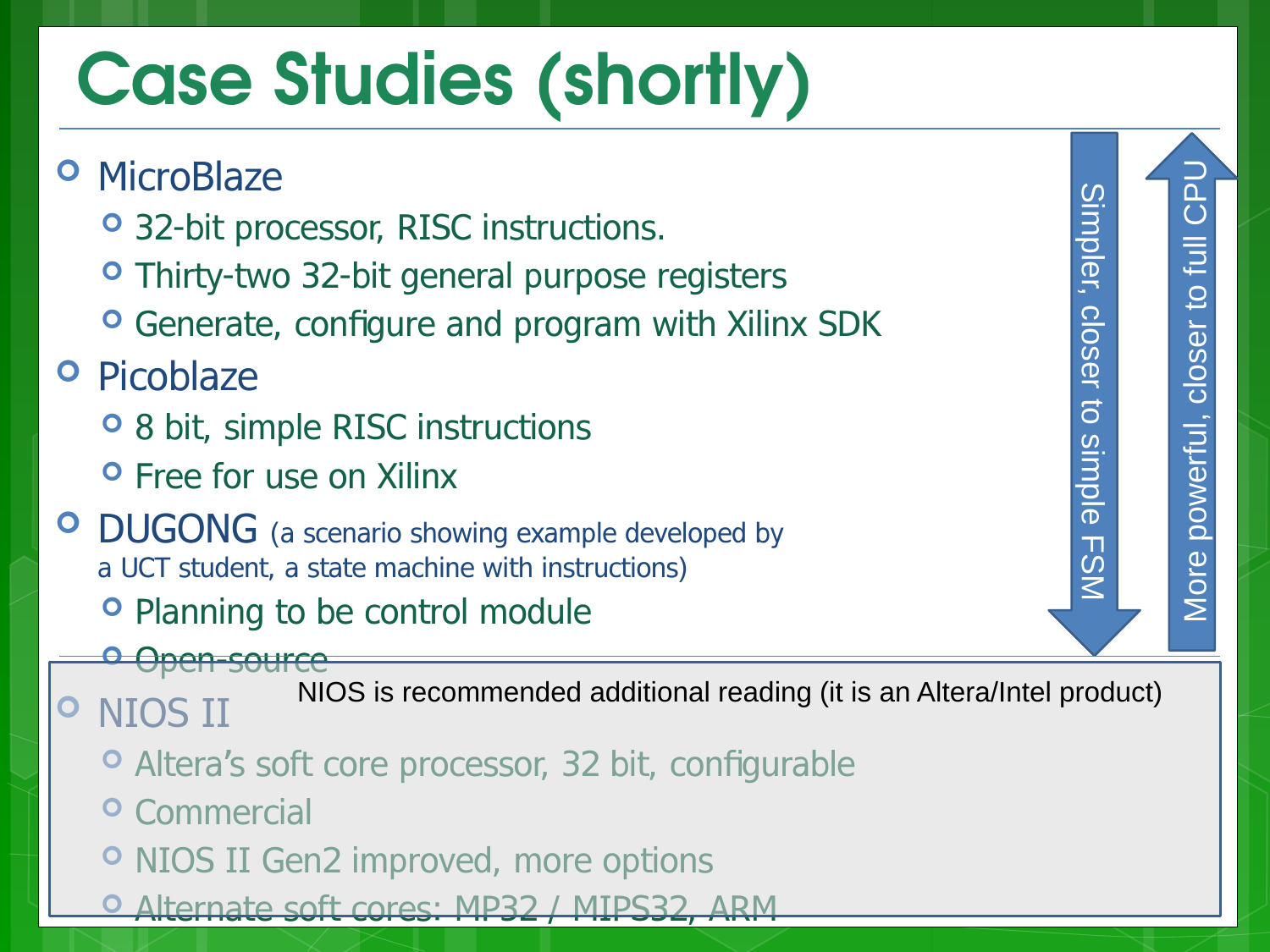

# Case Studies (shortly)

MicroBlaze
32-bit processor, RISC instructions.
Thirty-two 32-bit general purpose registers
Generate, configure and program with Xilinx SDK
Picoblaze
8 bit, simple RISC instructions
Free for use on Xilinx
DUGONG (a scenario showing example developed by
a UCT student, a state machine with instructions)
Planning to be control module
Open-source
NIOS II
Altera’s soft core processor, 32 bit, configurable
Commercial
NIOS II Gen2 improved, more options
Alternate soft cores: MP32 / MIPS32, ARM

More powerful, closer to full CPU
Simpler, closer to simple FSM

NIOS is recommended additional reading (it is an Altera/Intel product)